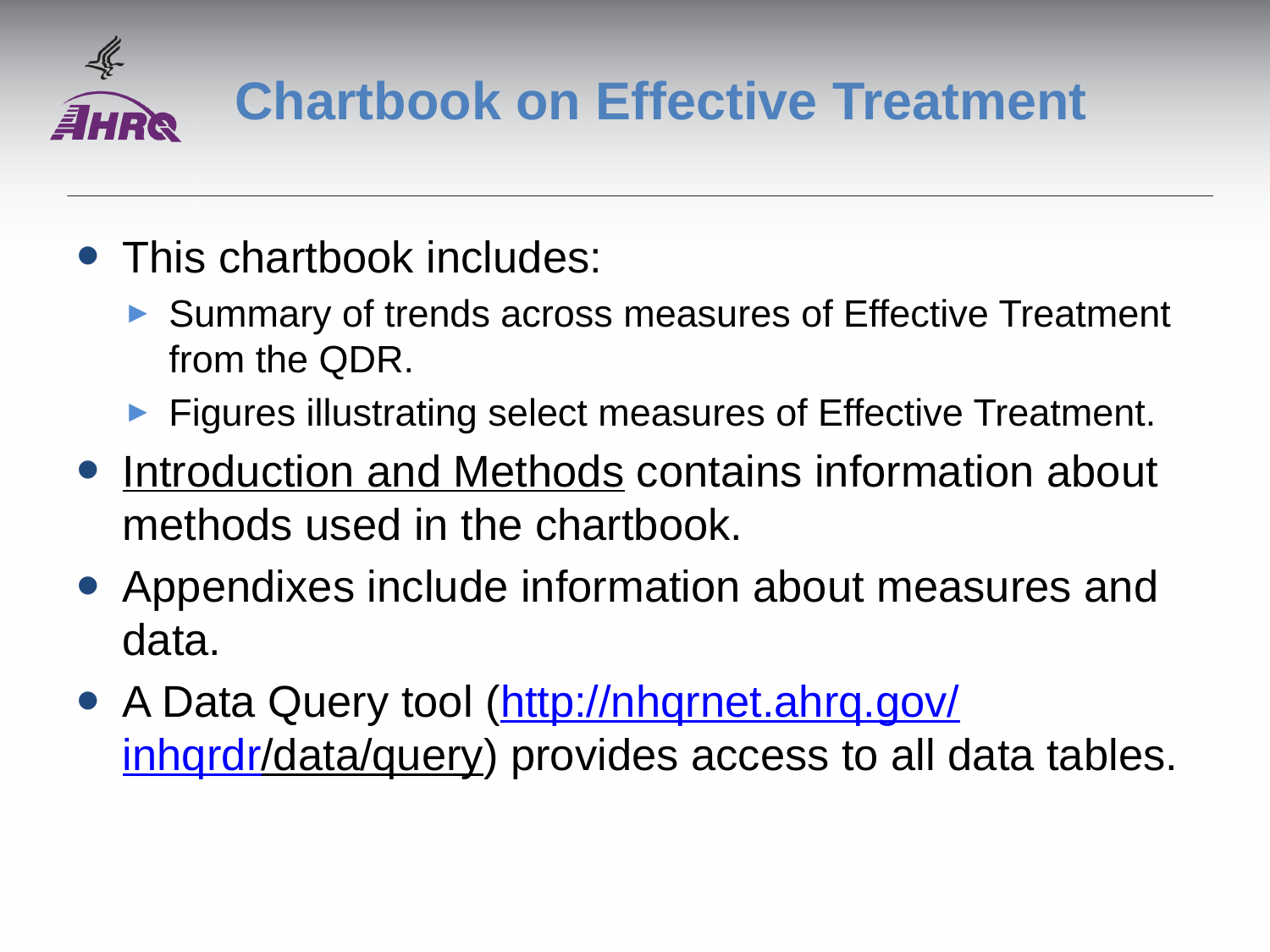

# Chartbook on Effective Treatment
This chartbook includes:
Summary of trends across measures of Effective Treatment from the QDR.
Figures illustrating select measures of Effective Treatment.
Introduction and Methods contains information about methods used in the chartbook.
Appendixes include information about measures and data.
A Data Query tool (http://nhqrnet.ahrq.gov/
inhqrdr/data/query) provides access to all data tables.